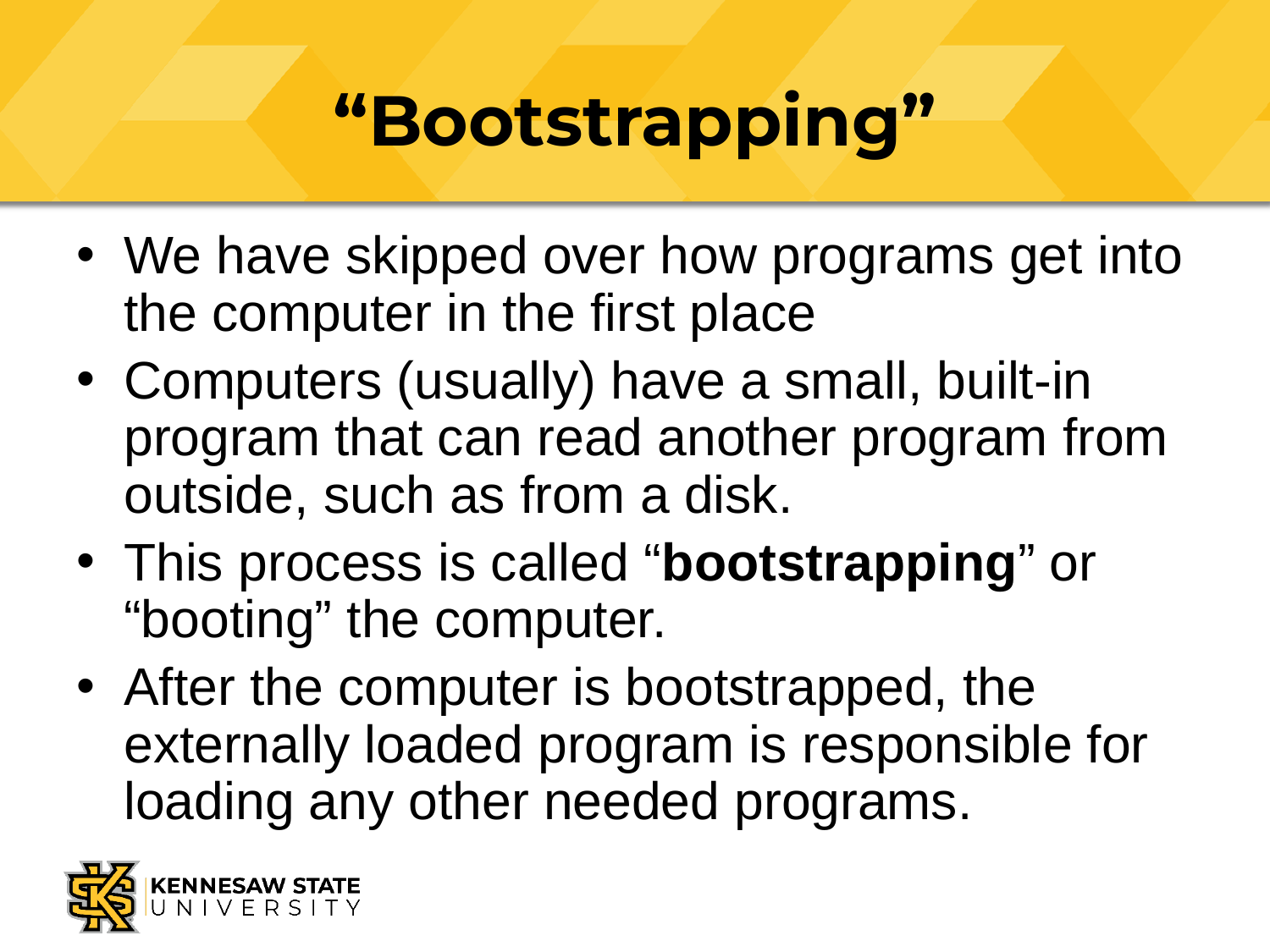

# “Bootstrapping”
We have skipped over how programs get into the computer in the first place
Computers (usually) have a small, built-in program that can read another program from outside, such as from a disk.
This process is called “bootstrapping” or “booting” the computer.
After the computer is bootstrapped, the externally loaded program is responsible for loading any other needed programs.